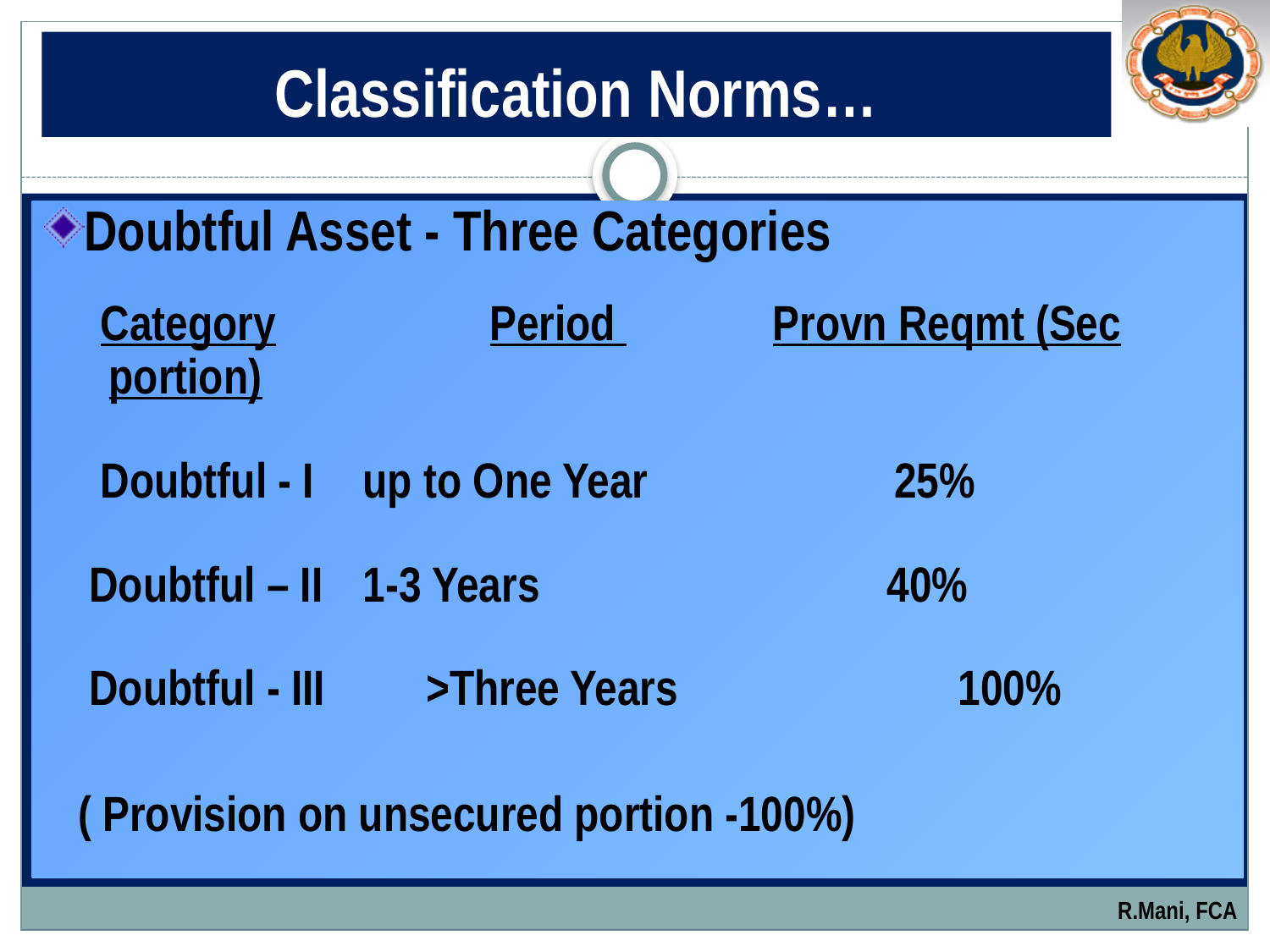

# Classification Norms…
Doubtful Asset - Three Categories

     Category          	Period              Provn Reqmt (Sec portion)

     Doubtful - I    	up to One Year                      25%

    Doubtful – II	1-3 Years                               40%

    Doubtful - III         >Three Years                         100%

   ( Provision on unsecured portion -100%)